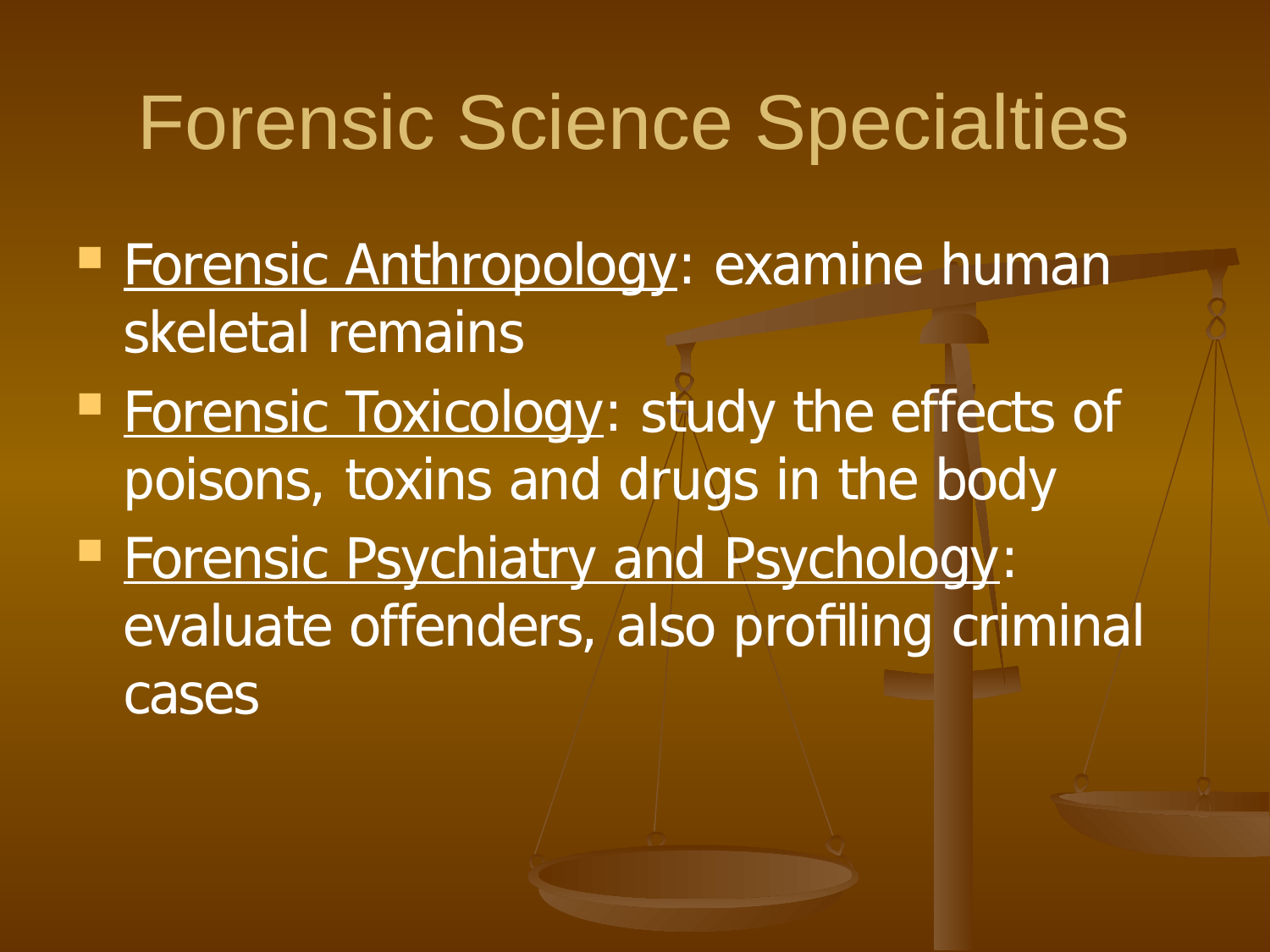

# Forensic Science Specialties
Forensic Anthropology: examine human skeletal remains
Forensic Toxicology: study the effects of poisons, toxins and drugs in the body
Forensic Psychiatry and Psychology: evaluate offenders, also profiling criminal cases